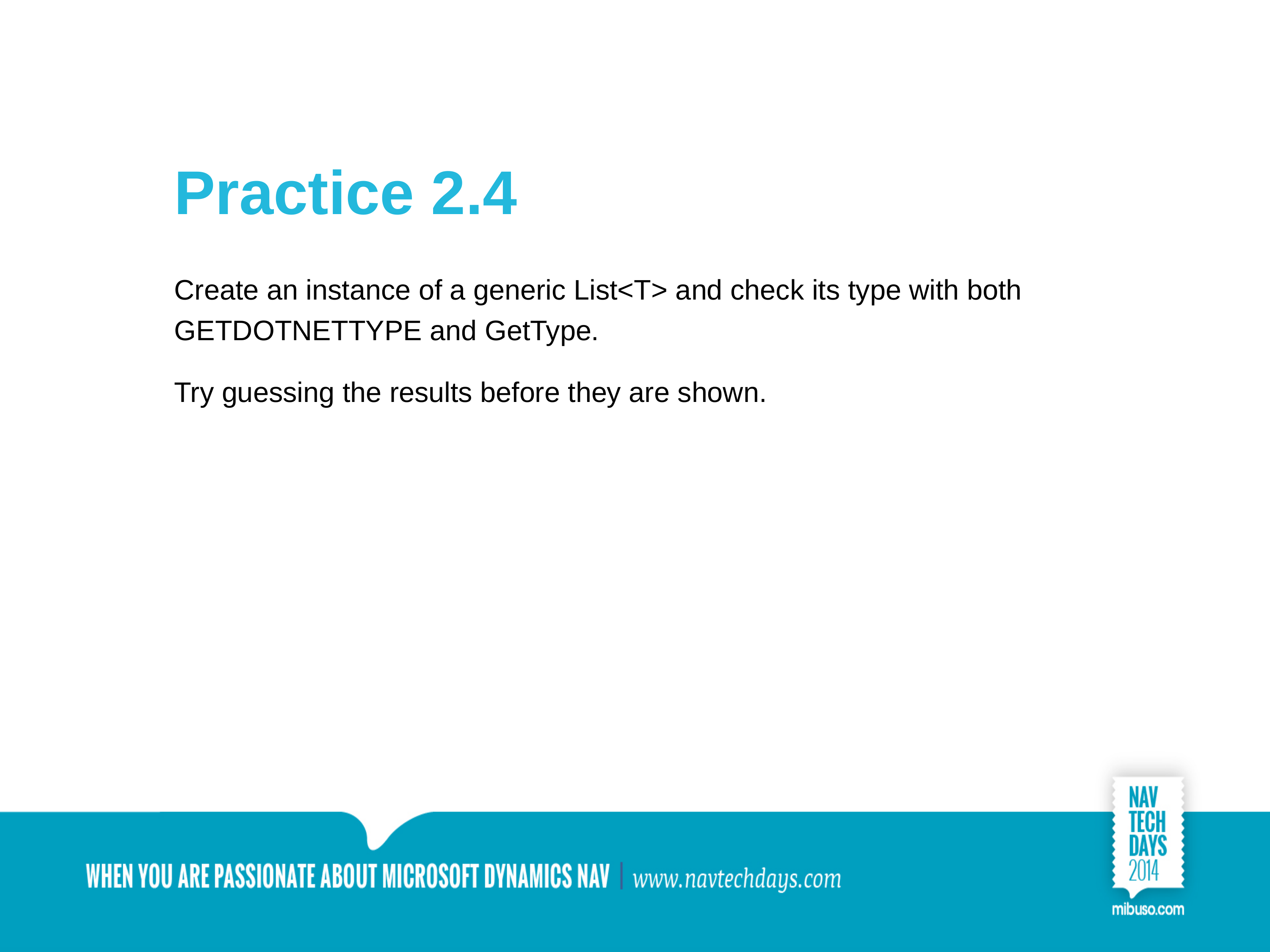

# Practice 2.4
Create an instance of a generic List<T> and check its type with both GETDOTNETTYPE and GetType.
Try guessing the results before they are shown.